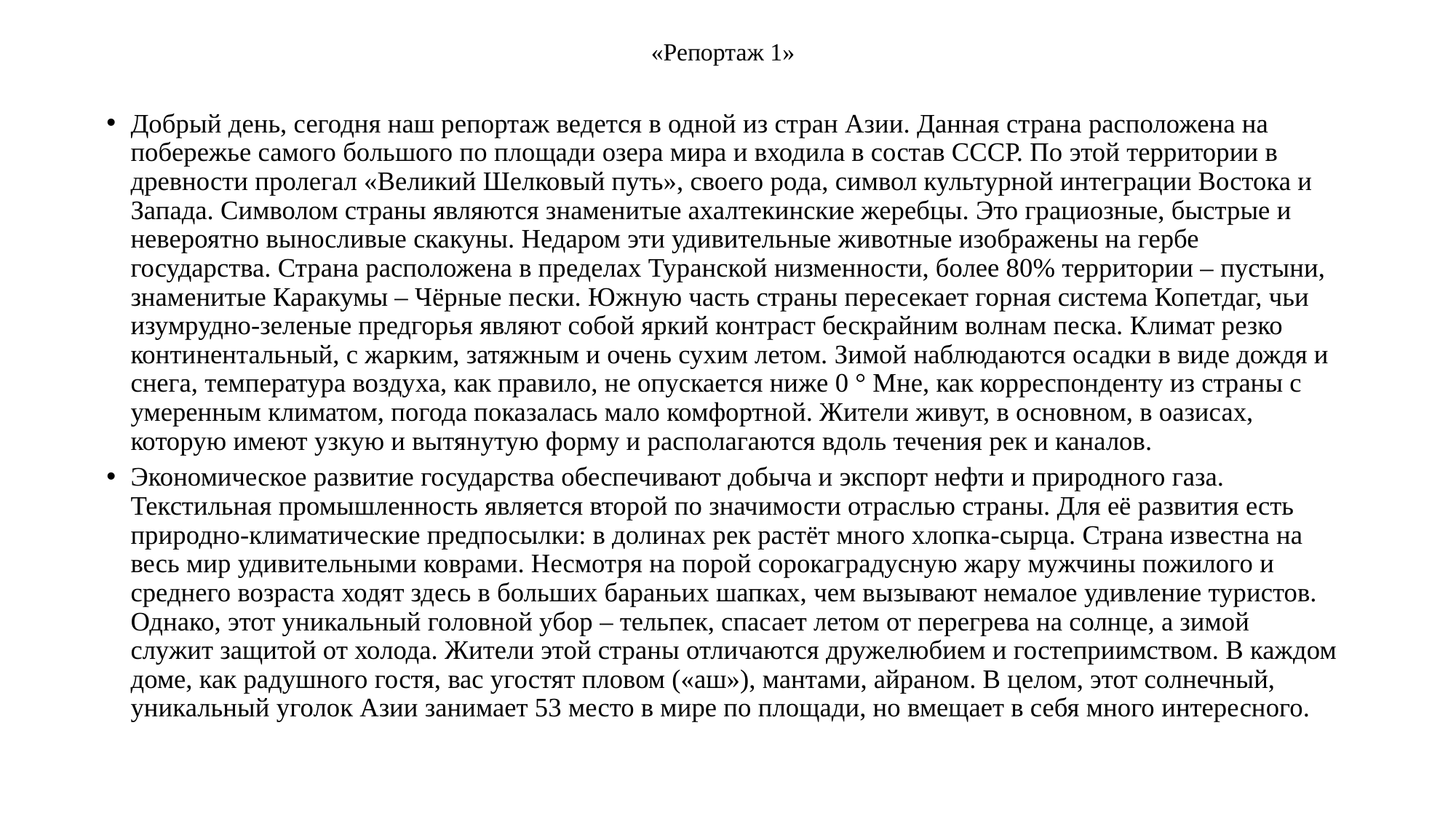

«Репортаж 1»

Добрый день, сегодня наш репортаж ведется в одной из стран Азии. Данная страна расположена на побережье самого большого по площади озера мира и входила в состав СССР. По этой территории в древности пролегал «Великий Шелковый путь», своего рода, символ культурной интеграции Востока и Запада. Символом страны являются знаменитые ахалтекинские жеребцы. Это грациозные, быстрые и невероятно выносливые скакуны. Недаром эти удивительные животные изображены на гербе государства. Страна расположена в пределах Туранской низменности, более 80% территории – пустыни, знаменитые Каракумы – Чёрные пески. Южную часть страны пересекает горная система Копетдаг, чьи изумрудно-зеленые предгорья являют собой яркий контраст бескрайним волнам песка. Климат резко континентальный, с жарким, затяжным и очень сухим летом. Зимой наблюдаются осадки в виде дождя и снега, температура воздуха, как правило, не опускается ниже 0 ° Мне, как корреспонденту из страны с умеренным климатом, погода показалась мало комфортной. Жители живут, в основном, в оазисах, которую имеют узкую и вытянутую форму и располагаются вдоль течения рек и каналов.
Экономическое развитие государства обеспечивают добыча и экспорт нефти и природного газа. Текстильная промышленность является второй по значимости отраслью страны. Для её развития есть природно-климатические предпосылки: в долинах рек растёт много хлопка-сырца. Страна известна на весь мир удивительными коврами. Несмотря на порой сорокаградусную жару мужчины пожилого и среднего возраста ходят здесь в больших бараньих шапках, чем вызывают немалое удивление туристов. Однако, этот уникальный головной убор – тельпек, спасает летом от перегрева на солнце, а зимой служит защитой от холода. Жители этой страны отличаются дружелюбием и гостеприимством. В каждом доме, как радушного гостя, вас угостят пловом («аш»), мантами, айраном. В целом, этот солнечный, уникальный уголок Азии занимает 53 место в мире по площади, но вмещает в себя много интересного.